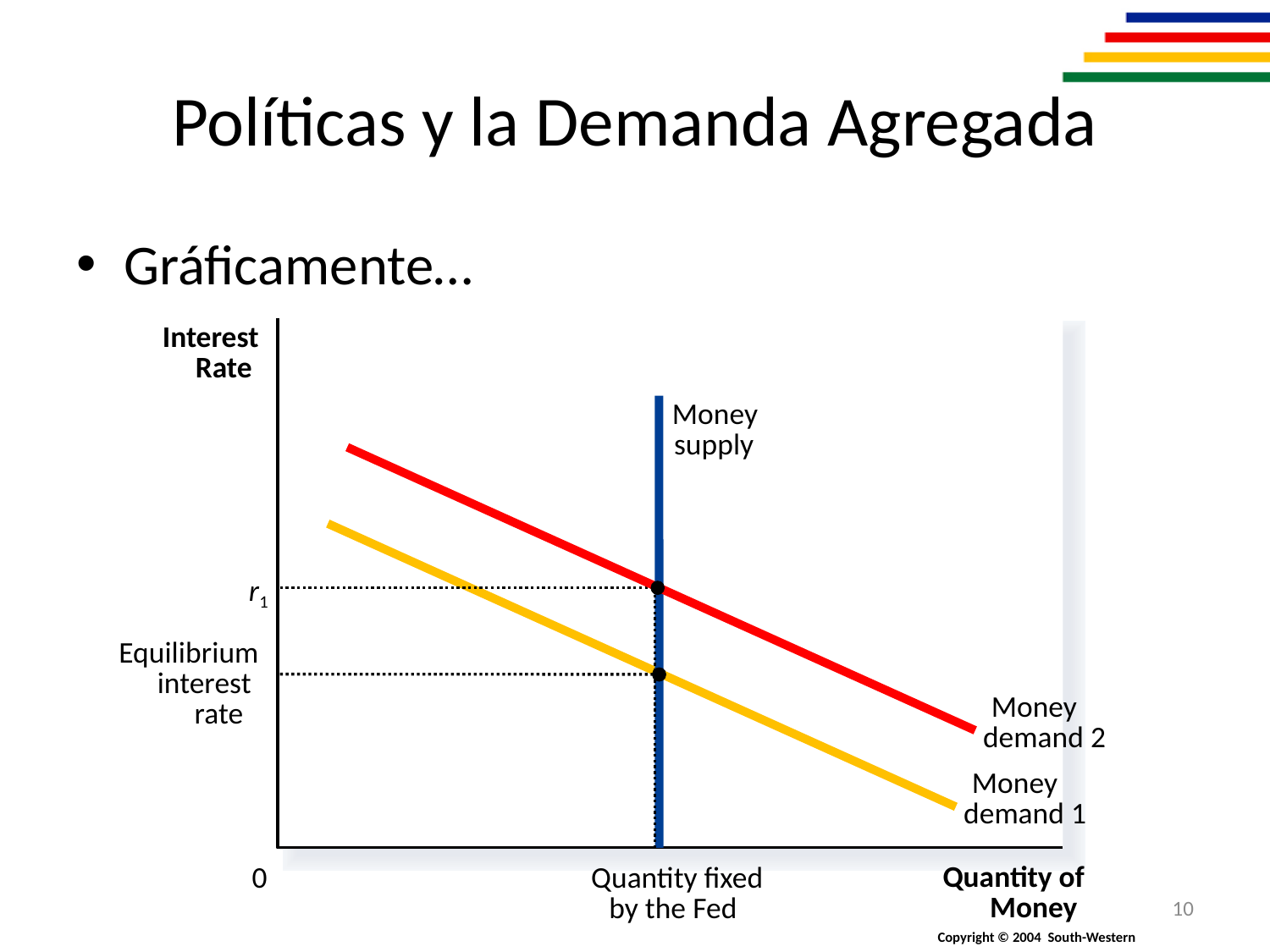

# Políticas y la Demanda Agregada
Gráficamente…
Interest

Rate
Money

supply

Money
demand 2

Money
demand 1
r1

Equilibrium
interest

rate
Quantity of
0
Quantity fixed
10
Money
by the Fed
Copyright © 2004  South-Western